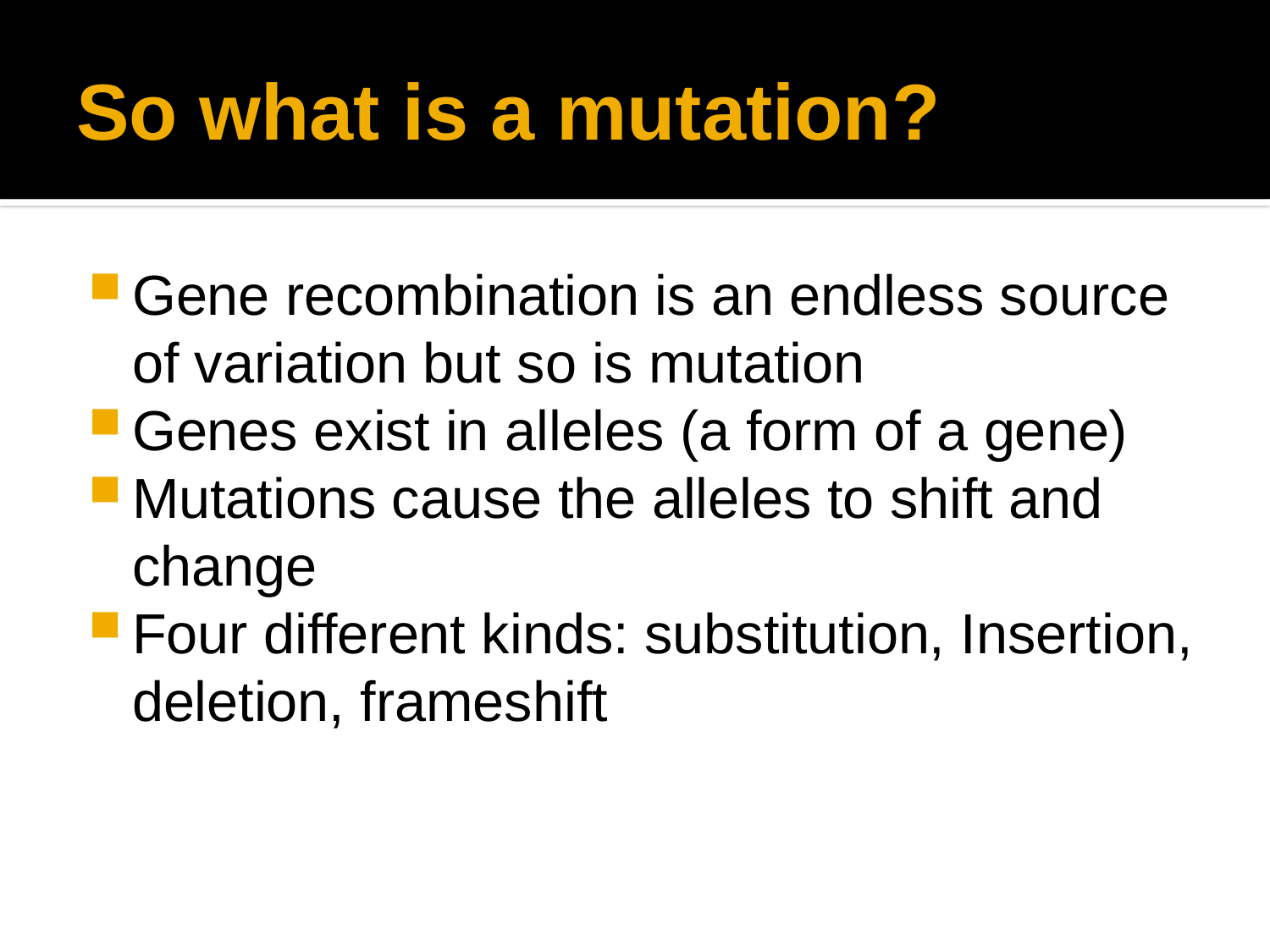

# So what is a mutation?
Gene recombination is an endless source of variation but so is mutation
Genes exist in alleles (a form of a gene)
Mutations cause the alleles to shift and change
Four different kinds: substitution, Insertion, deletion, frameshift